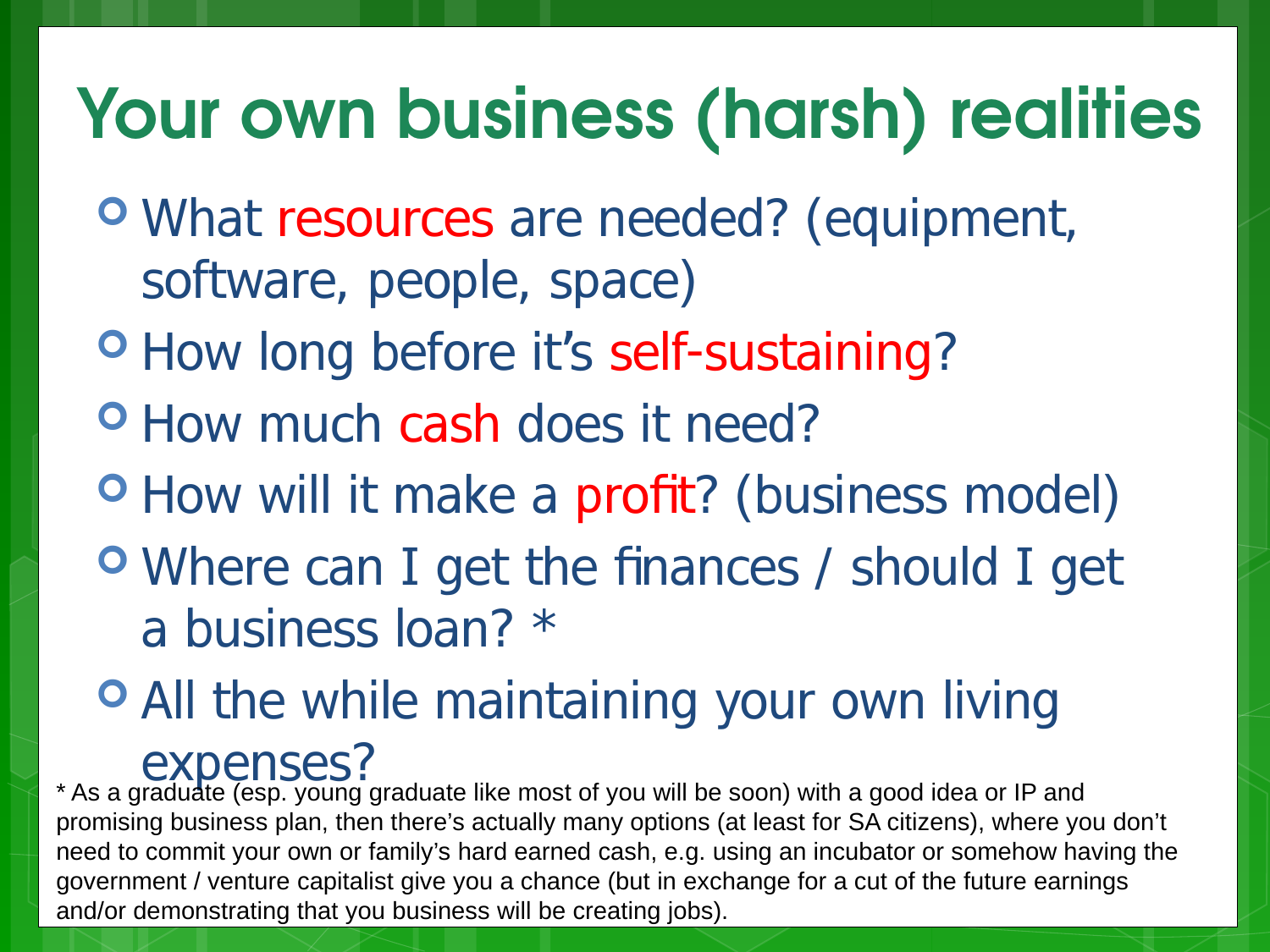

# Your own business (harsh) realities
What resources are needed? (equipment, software, people, space)
How long before it’s self-sustaining?
How much cash does it need?
How will it make a profit? (business model)
Where can I get the finances / should I get a business loan? *
All the while maintaining your own living expenses?
* As a graduate (esp. young graduate like most of you will be soon) with a good idea or IP and promising business plan, then there’s actually many options (at least for SA citizens), where you don’t need to commit your own or family’s hard earned cash, e.g. using an incubator or somehow having the government / venture capitalist give you a chance (but in exchange for a cut of the future earnings and/or demonstrating that you business will be creating jobs).